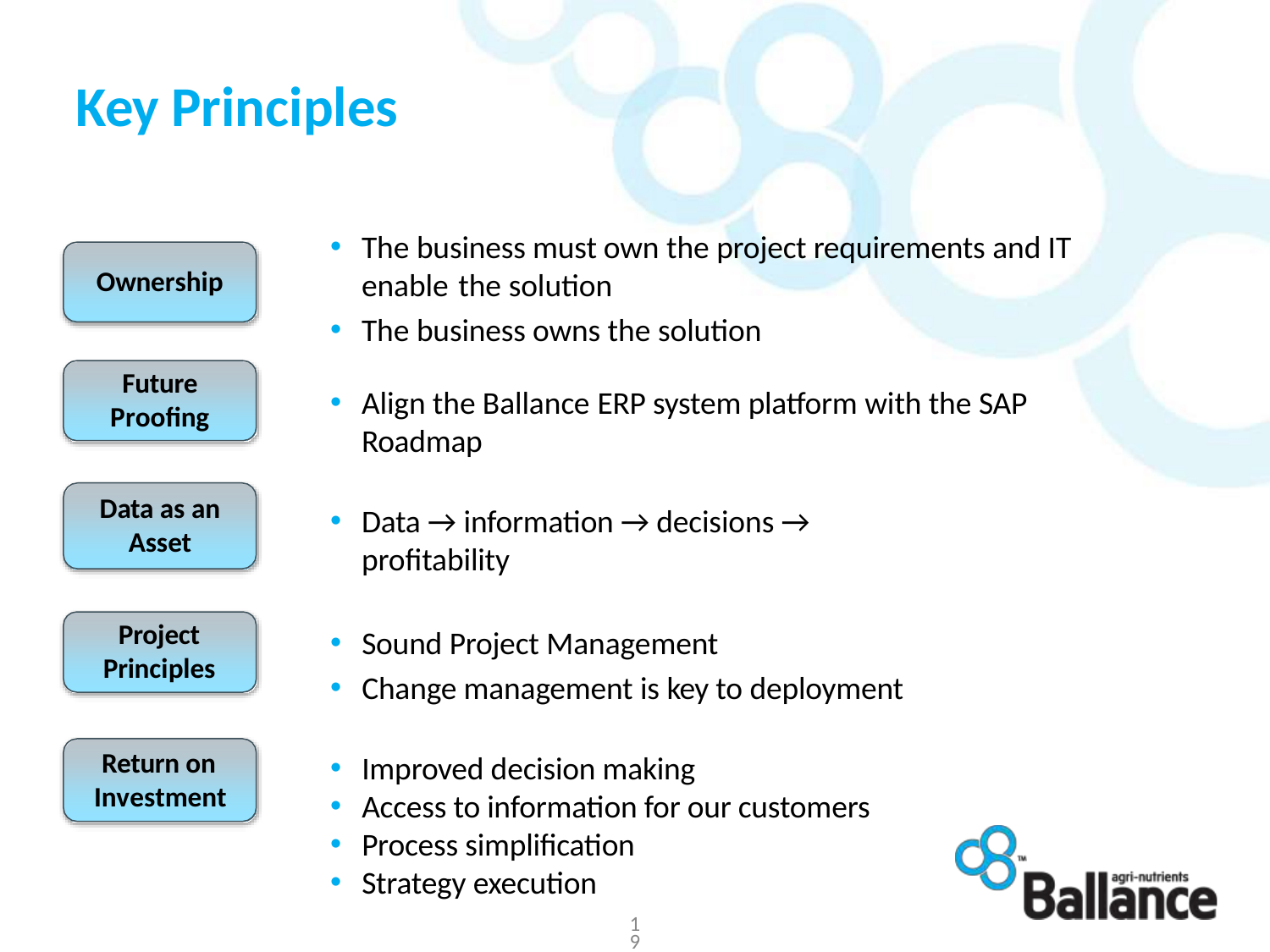

# Key Principles
The business must own the project requirements and IT enable the solution
The business owns the solution

Ownership

Future
Proofing
Align the Ballance ERP system platform with the SAP Roadmap

Data as an
Asset
Data → information → decisions → profitability

Project  Principles
Sound Project Management
Change management is key to deployment

Return on  Investment
Improved decision making
Access to information for our customers
Process simplification
Strategy execution
19